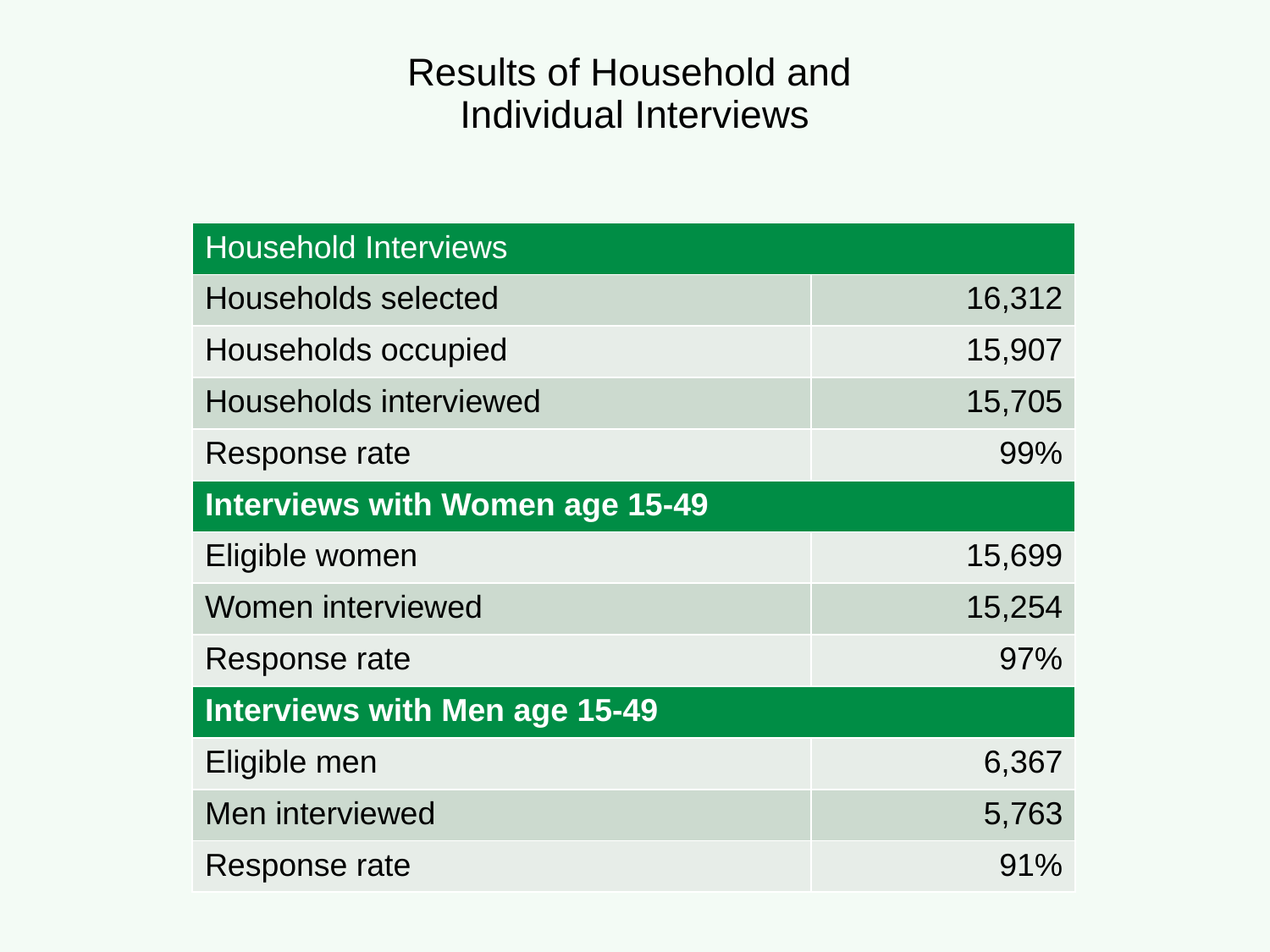

# Results of Household and Individual Interviews
| Household Interviews |  |
| --- | --- |
| Households selected | 16,312 |
| Households occupied | 15,907 |
| Households interviewed | 15,705 |
| Response rate | 99% |
| Interviews with Women age 15-49 |  |
| Eligible women | 15,699 |
| Women interviewed | 15,254 |
| Response rate | 97% |
| Interviews with Men age 15-49 |  |
| Eligible men | 6,367 |
| Men interviewed | 5,763 |
| Response rate | 91% |